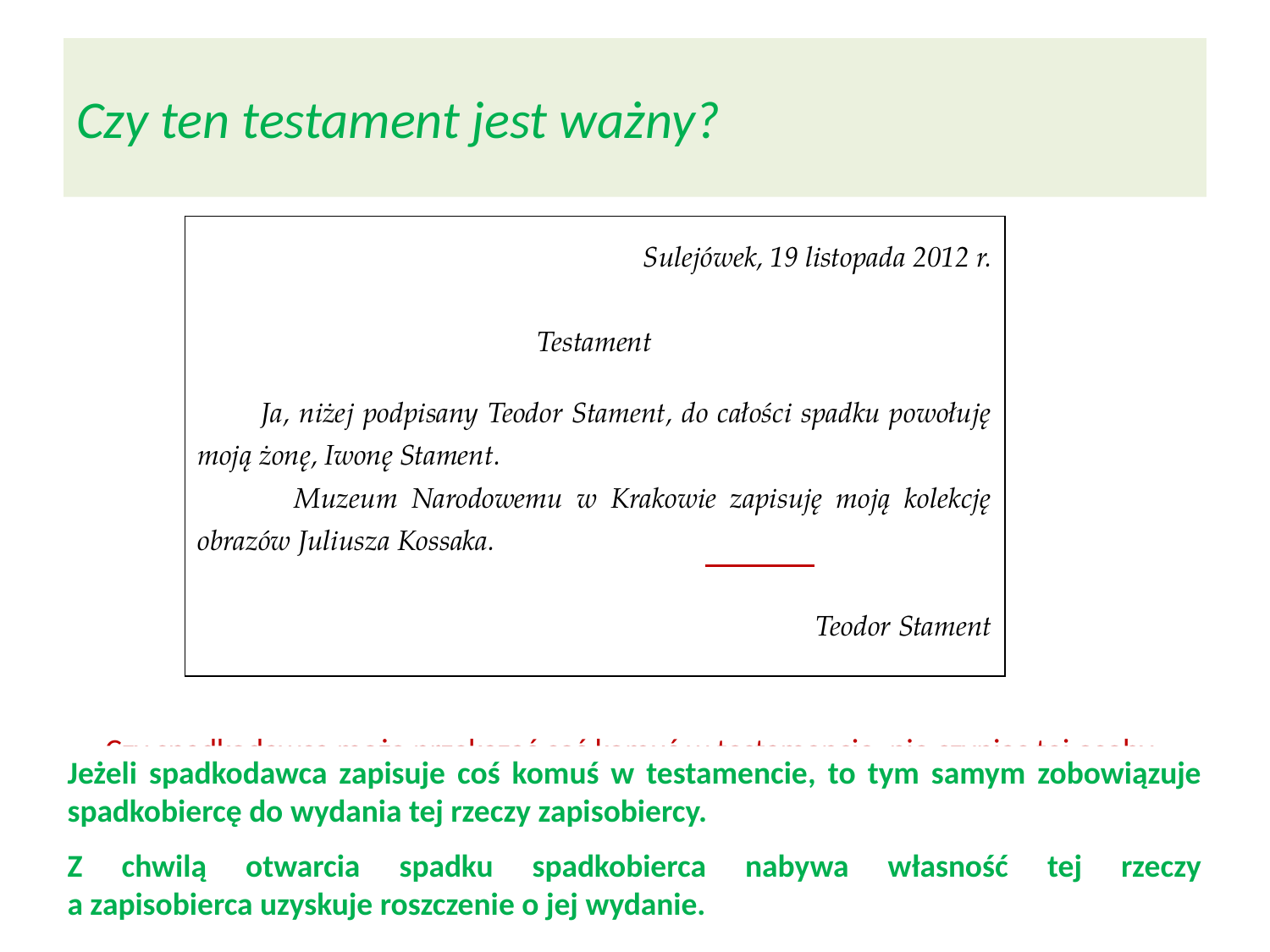

# Czy ten testament jest ważny?

Czy spadkodawca może przekazać coś komuś w testamencie, nie czyniąc tej osoby spadkobiercą?
TAK, nazywamy to zapisem.

art. 968 § 1 Kodeksu cywilnego
| Sulejówek, 19 listopada 2012 r. Testament Ja, niżej podpisany Teodor Stament, do całości spadku powołuję moją żonę, Iwonę Stament. Muzeum Narodowemu w Krakowie zapisuję moją kolekcję obrazów Juliusza Kossaka. Teodor Stament |
| --- |
Jeżeli spadkodawca zapisuje coś komuś w testamencie, to tym samym zobowiązuje spadkobiercę do wydania tej rzeczy zapisobiercy.

Z chwilą otwarcia spadku spadkobierca nabywa własność tej rzeczy
a zapisobierca uzyskuje roszczenie o jej wydanie.